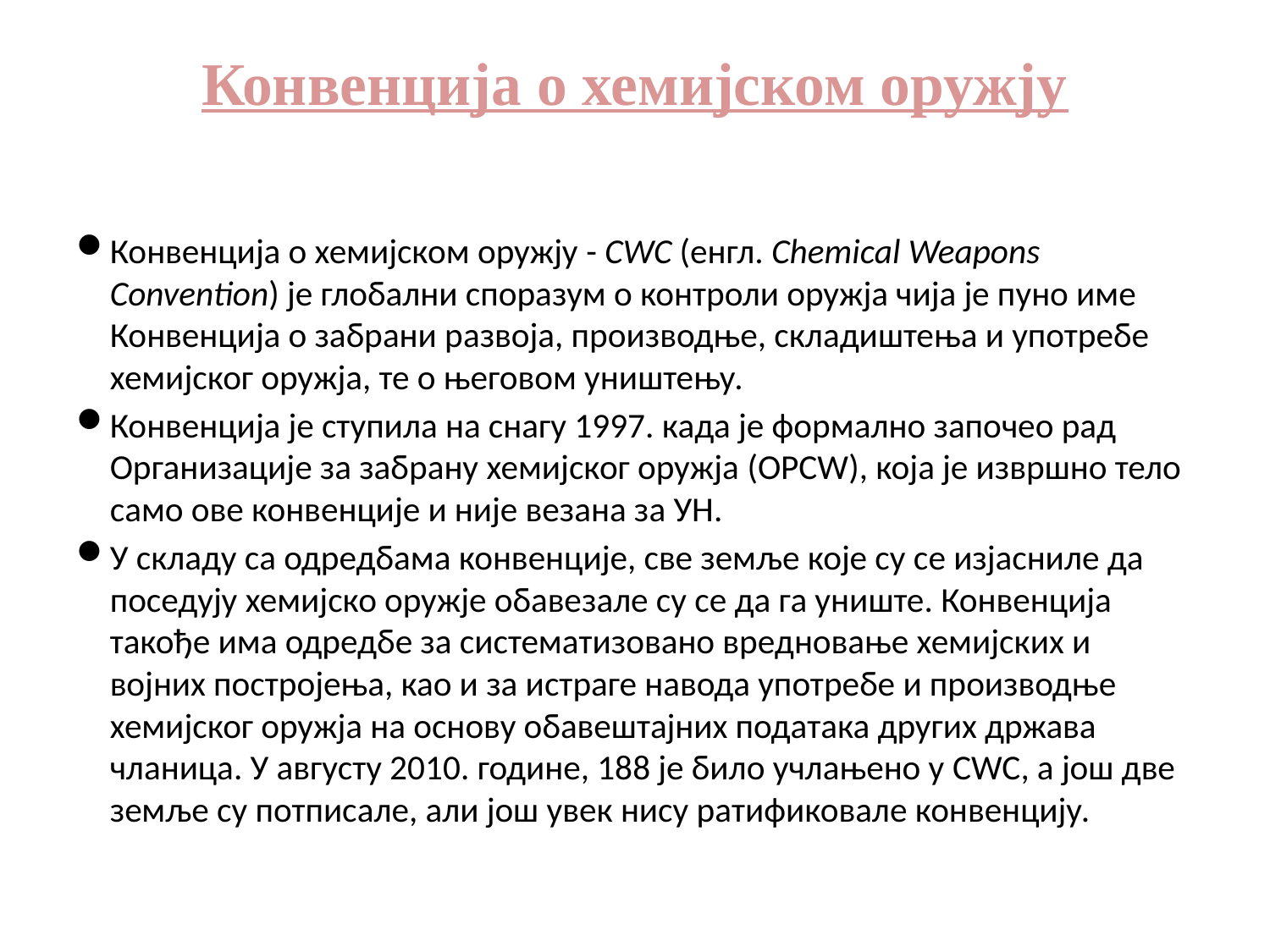

# Конвенција о хемијском оружју
Конвенција о хемијском оружју - CWC (енгл. Chemical Weapons Convention) је глобални споразум о контроли оружја чија је пуно име Конвенција о забрани развоја, производње, складиштења и употребе хемијског оружја, те о његовом уништењу.
Конвенција је ступила на снагу 1997. када је формално започео рад Организације за забрану хемијског оружја (OPCW), која је извршно тело само ове конвенције и није везана за УН.
У складу са одредбама конвенције, све земље које су се изјасниле да поседују хемијско оружје обавезале су се да га униште. Конвенција такође има одредбе за систематизовано вредновање хемијских и војних постројења, као и за истраге навода употребе и производње хемијског оружја на основу обавештајних података других држава чланица. У августу 2010. године, 188 је било учлањено у CWC, а још две земље су потписале, али још увек нису ратификовале конвенцију.